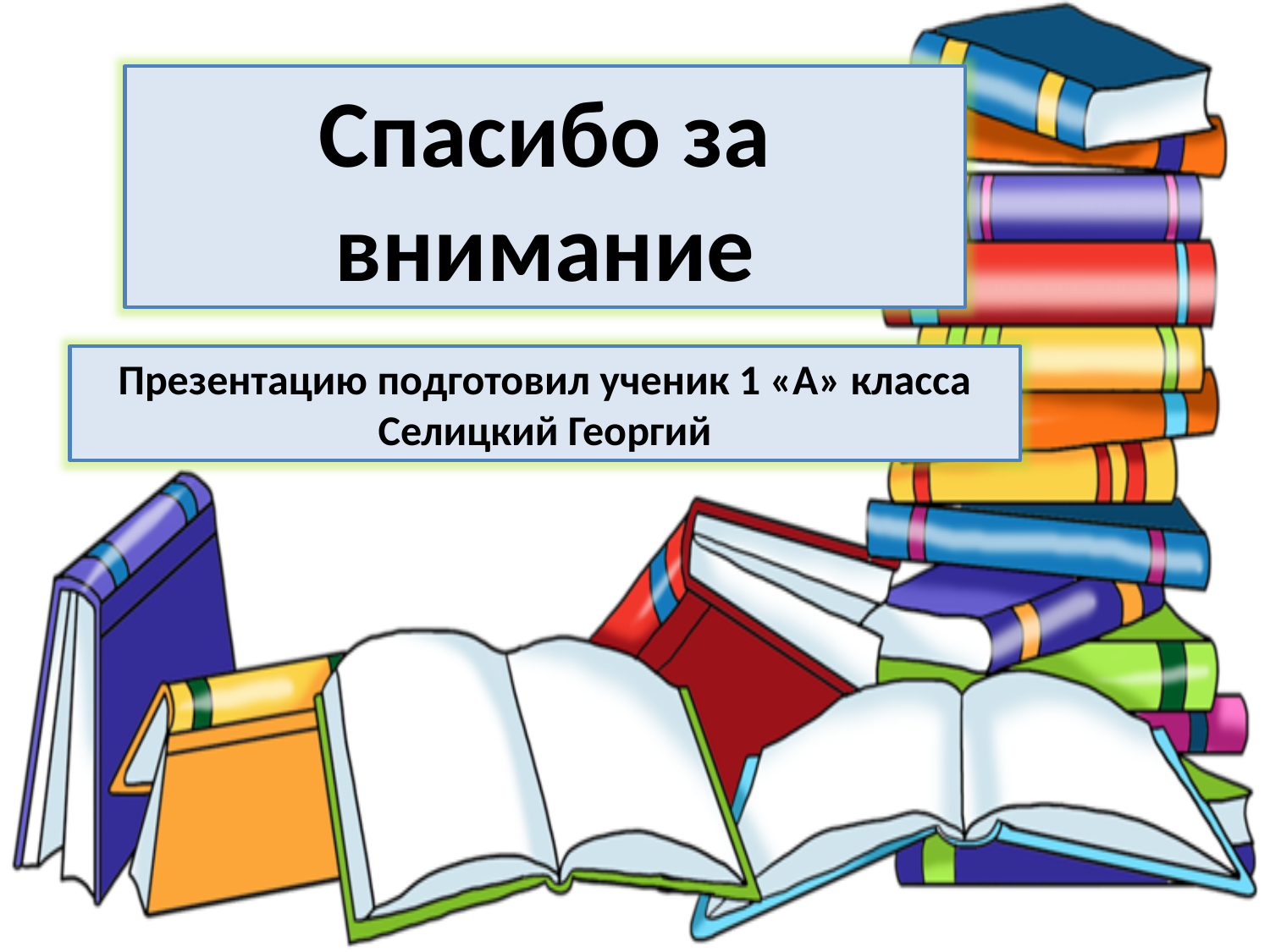

Спасибо за внимание
Презентацию подготовил ученик 1 «А» класса Селицкий Георгий